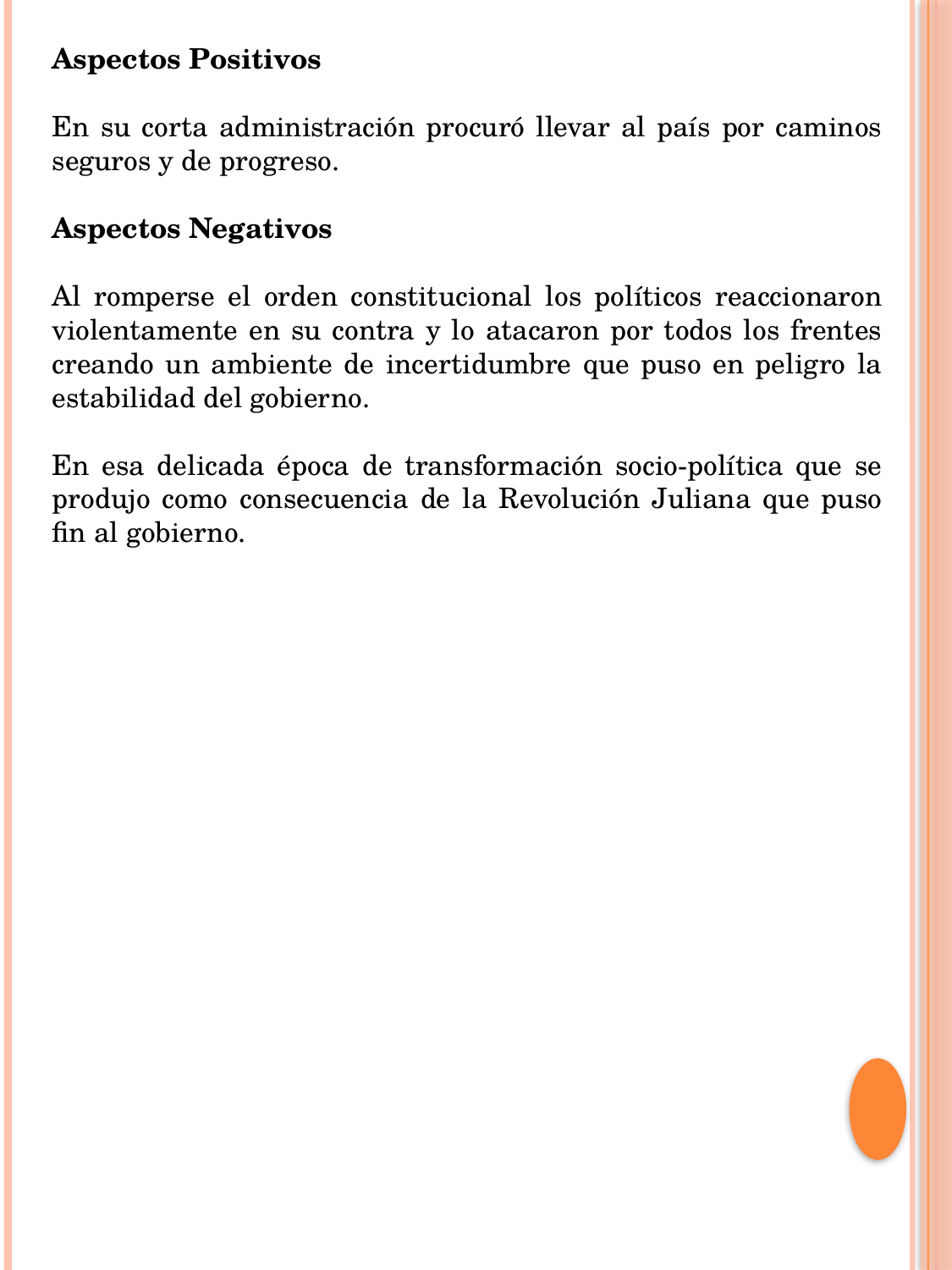

Aspectos Positivos

En su corta administración procuró llevar al país por caminos seguros y de progreso.

Aspectos Negativos

Al romperse el orden constitucional los políticos reaccionaron violentamente en su contra y lo atacaron por todos los frentes creando un ambiente de incertidumbre que puso en peligro la estabilidad del gobierno.

En esa delicada época de transformación socio-política que se produjo como consecuencia de la Revolución Juliana que puso fin al gobierno.